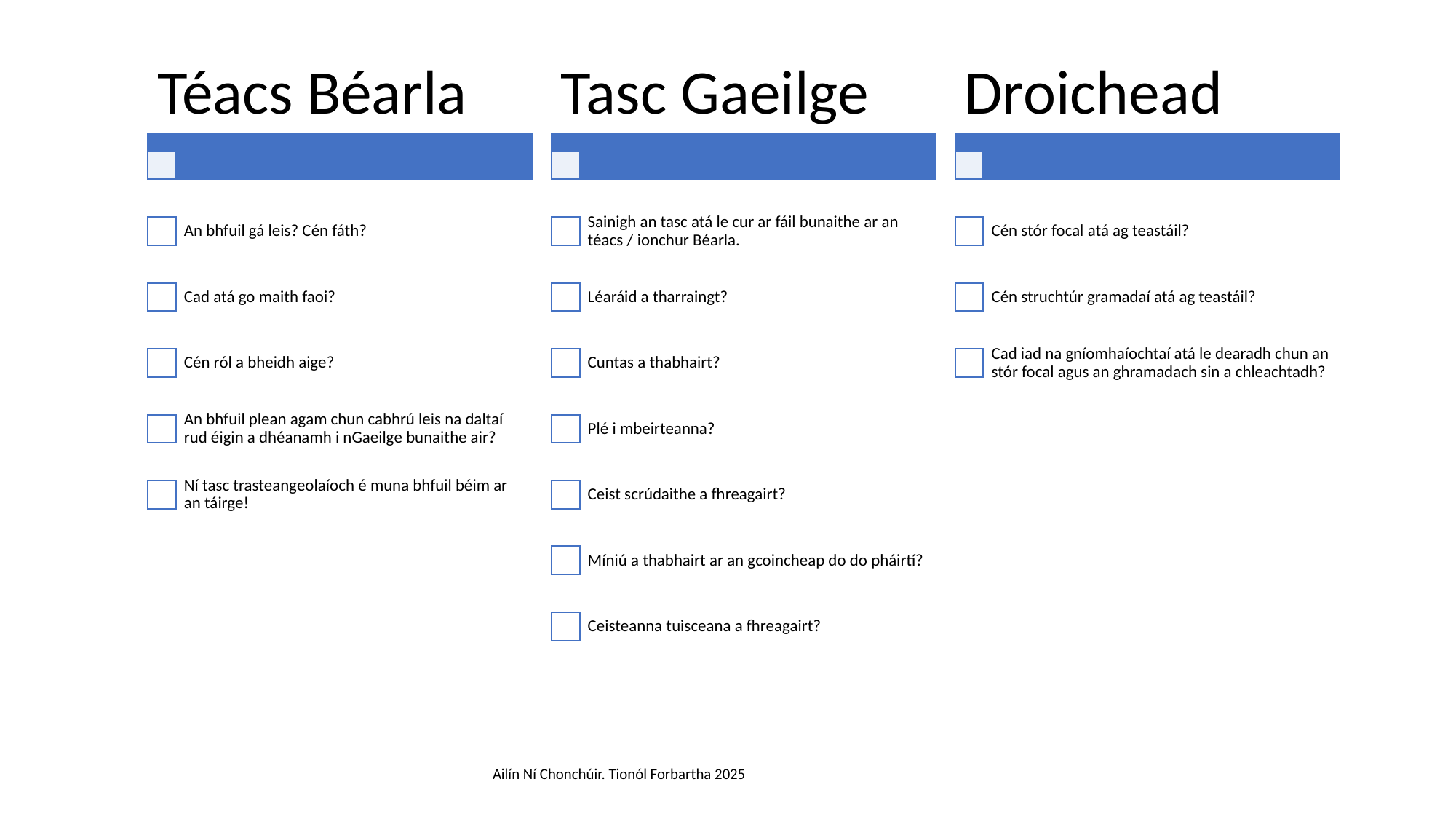

Téacs Béarla
An bhfuil gá leis? Cén fáth?
Cad atá go maith faoi?
Cén ról a bheidh aige?
An bhfuil plean agam chun cabhrú leis na daltaí rud éigin a dhéanamh i nGaeilge bunaithe air?
Ní tasc trasteangeolaíoch é muna bhfuil béim ar an táirge!
Tasc Gaeilge
Sainigh an tasc atá le cur ar fáil bunaithe ar an téacs / ionchur Béarla.
Léaráid a tharraingt?
Cuntas a thabhairt?
Plé i mbeirteanna?
Ceist scrúdaithe a fhreagairt?
Míniú a thabhairt ar an gcoincheap do do pháirtí?
Ceisteanna tuisceana a fhreagairt?
Droichead
Cén stór focal atá ag teastáil?
Cén struchtúr gramadaí atá ag teastáil?
Cad iad na gníomhaíochtaí atá le dearadh chun an stór focal agus an ghramadach sin a chleachtadh?
Ailín Ní Chonchúir. Tionól Forbartha 2025